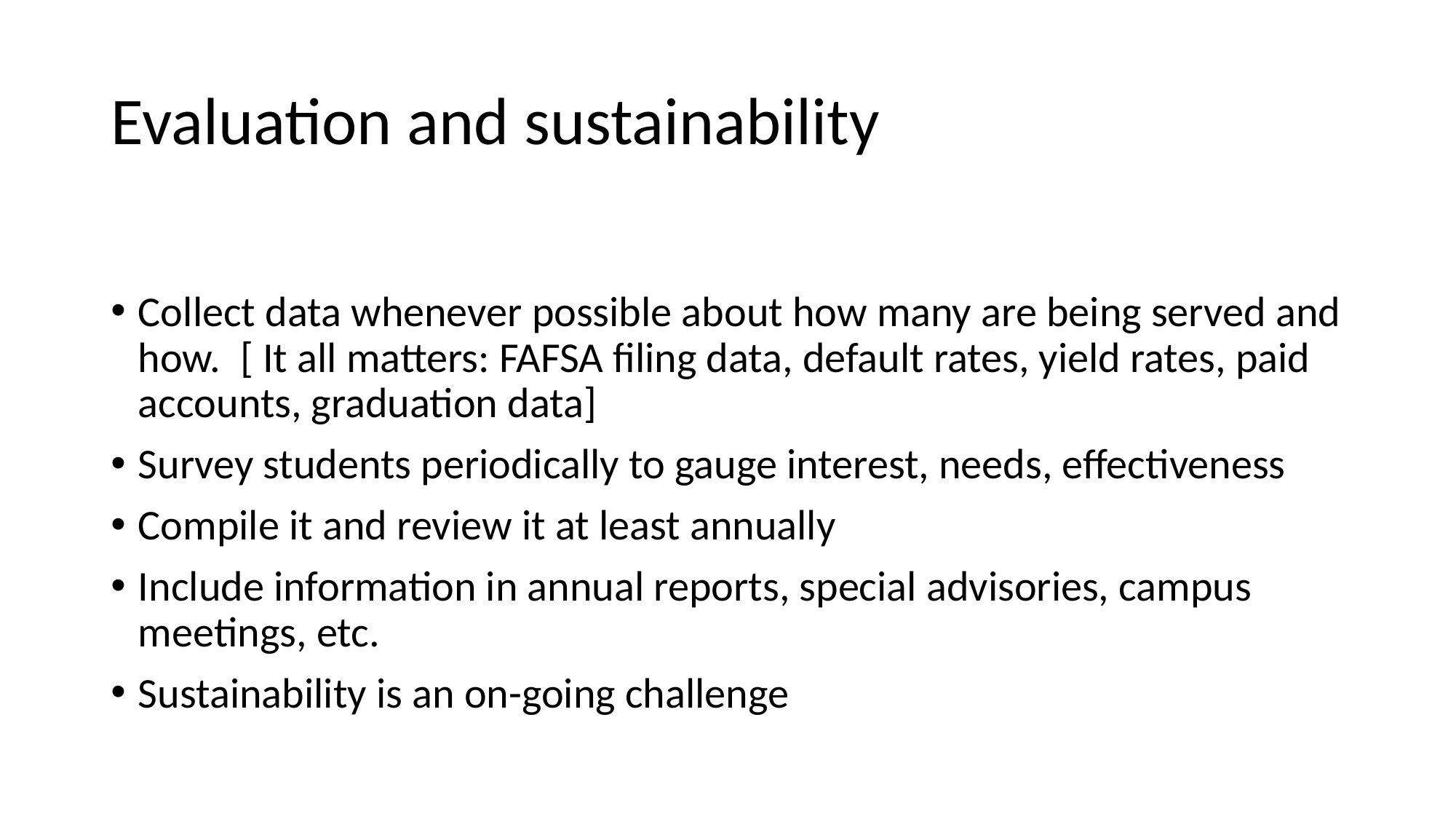

# Evaluation and sustainability

Collect data whenever possible about how many are being served and how.  [ It all matters: FAFSA filing data, default rates, yield rates, paid accounts, graduation data]
Survey students periodically to gauge interest, needs, effectiveness
Compile it and review it at least annually
Include information in annual reports, special advisories, campus meetings, etc.
Sustainability is an on-going challenge